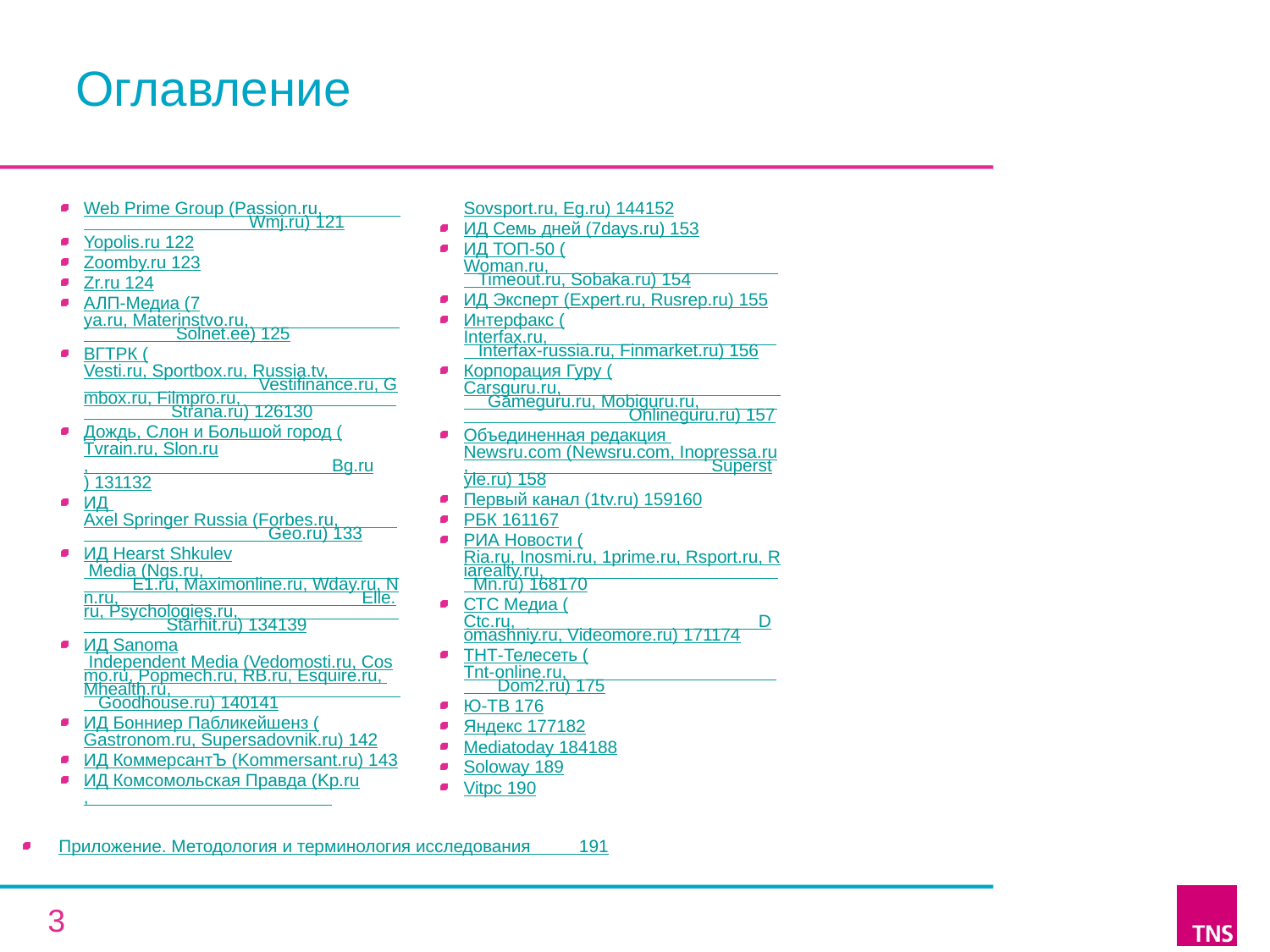

Оглавление

Приложение. Методология и терминология исследования          191

Web Prime Group (Passion.ru,                                                  Wmj.ru) 	121
Yopolis.ru 	122
Zoomby.ru 	123
Zr.ru 	124
АЛП-Медиа (7ya.ru, Materinstvo.ru,                                                  Solnet.ee) 	125
ВГТРК (Vesti.ru, Sportbox.ru, Russia.tv,                                                  Vestifinance.ru, Gmbox.ru, Filmpro.ru,                                                  Strana.ru) 	126­130
Дождь, Слон и Большой город (Tvrain.ru, Slon.ru,                                                  Bg.ru) 	131­132
ИД Axel Springer Russia (Forbes.ru,                                                  Geo.ru) 	133
ИД Hearst Shkulev Media (Ngs.ru,                                                  E1.ru, Maximonline.ru, Wday.ru, Nn.ru,                                                  Elle.ru, Psychologies.ru,                                                  Starhit.ru) 	134­139
ИД Sanoma Independent Media (Vedomosti.ru, Cosmo.ru, Popmech.ru, RB.ru, Esquire.ru, Mhealth.ru,                                                  Goodhouse.ru) 	140­141
ИД Бонниер Пабликейшенз (Gastronom.ru, Supersadovnik.ru) 	142
ИД КоммерсантЪ (Kommersant.ru) 	143
ИД Комсомольская Правда (Kp.ru,                                                  Sovsport.ru, Eg.ru) 	144­152
ИД Семь дней (7days.ru) 	153
ИД ТОП-50 (Woman.ru,                                                  Timeout.ru, Sobaka.ru) 	154
ИД Эксперт (Expert.ru, Rusrep.ru) 	155
Интерфакс (Interfax.ru,                                                  Interfax-russia.ru, Finmarket.ru) 	156
Корпорация Гуру (Carsguru.ru,                                                  Gameguru.ru, Mobiguru.ru,                                                  Onlineguru.ru) 	157
Объединенная редакция Newsru.com (Newsru.com, Inopressa.ru,                                                  Superstyle.ru) 	158
Первый канал (1tv.ru) 	159­160
РБК 	161­167
РИА Новости (Ria.ru, Inosmi.ru, 1prime.ru, Rsport.ru, Riarealty.ru,                                                  Mn.ru) 	168­170
СТС Медиа (Ctc.ru,                                                  Domashniy.ru, Videomore.ru) 	171­174
ТНТ-Телесеть (Tnt-online.ru,                                                  Dom2.ru) 	175
Ю-ТВ 	176
Яндекс 	177­182
Mediatoday 	184­188
Soloway 	189
Vitpc 	190

3